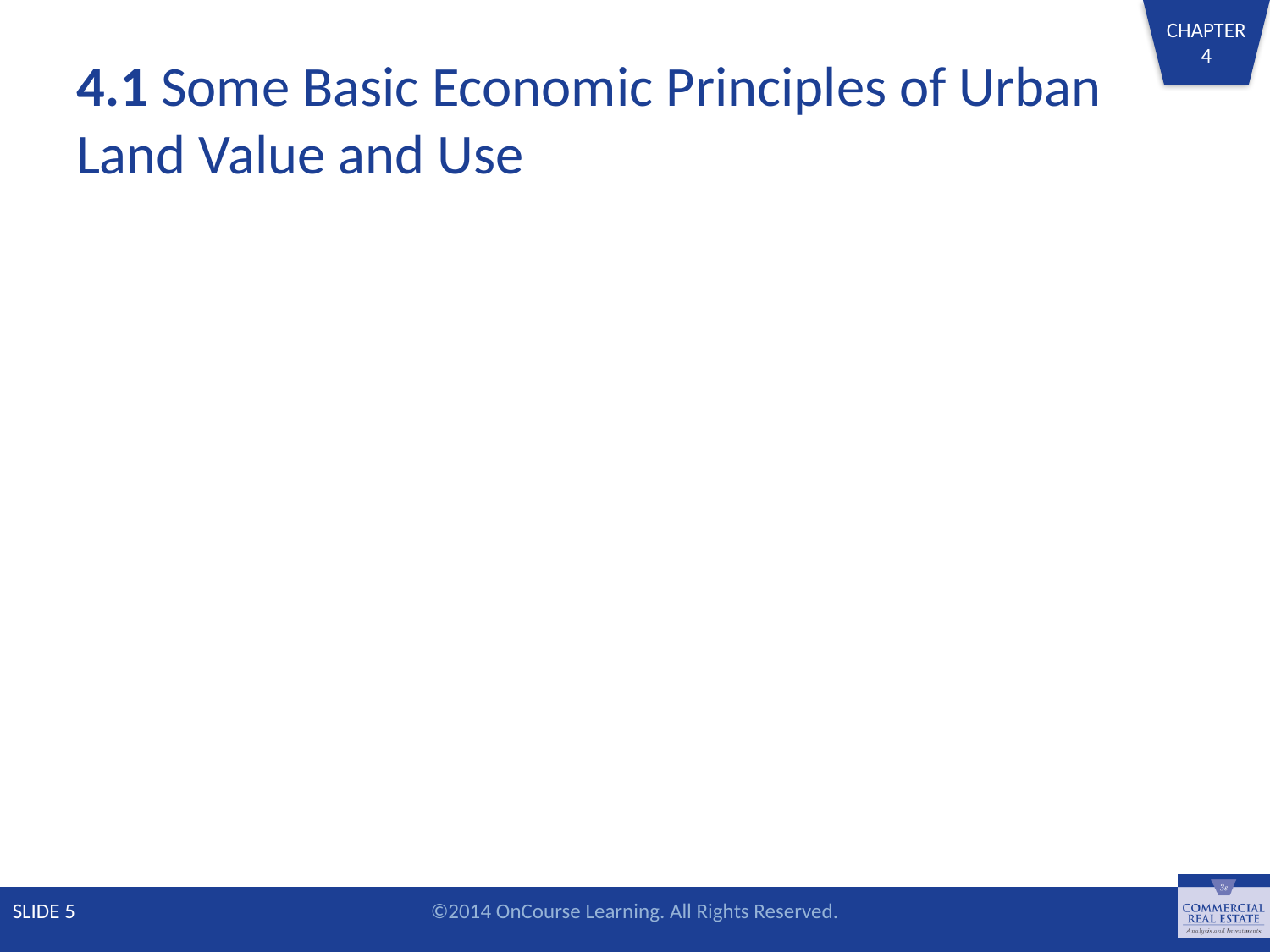

# 4.1 Some Basic Economic Principles of Urban Land Value and Use

SLIDE 5